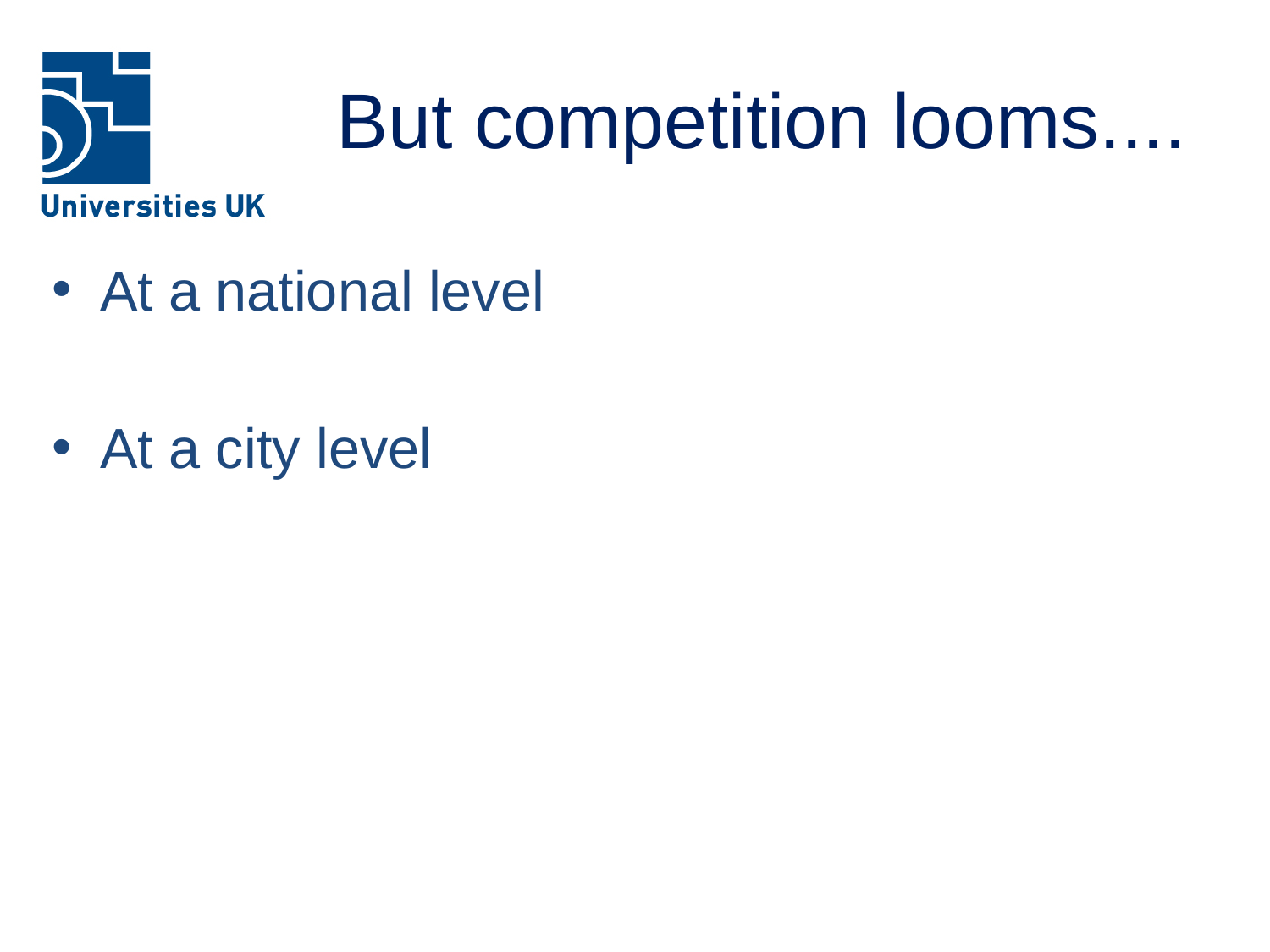

# But competition looms....
At a national level

At a city level